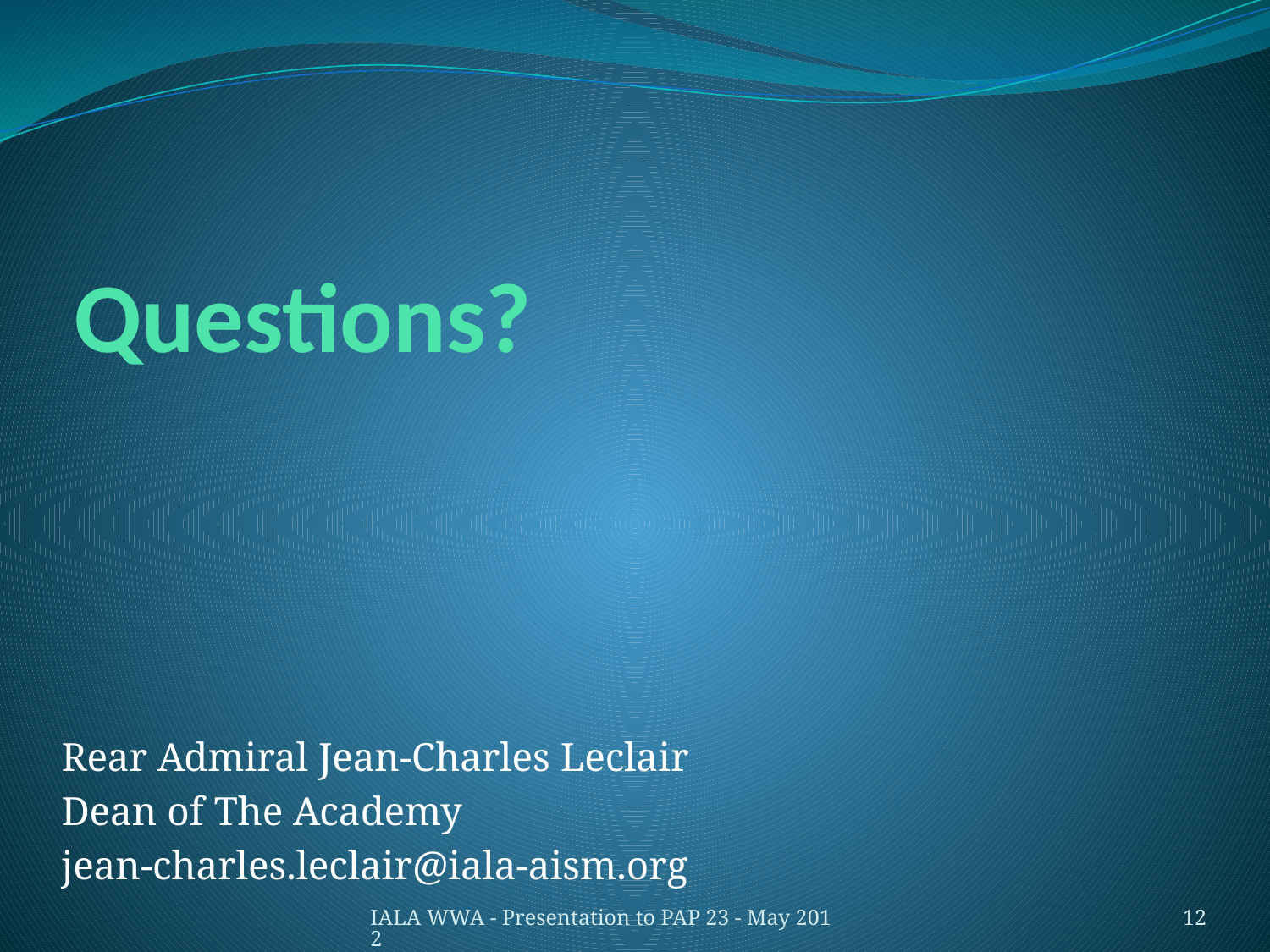

# Questions?
Rear Admiral Jean-Charles Leclair
Dean of The Academy
jean-charles.leclair@iala-aism.org
IALA WWA - Presentation to PAP 23 - May 2012
12